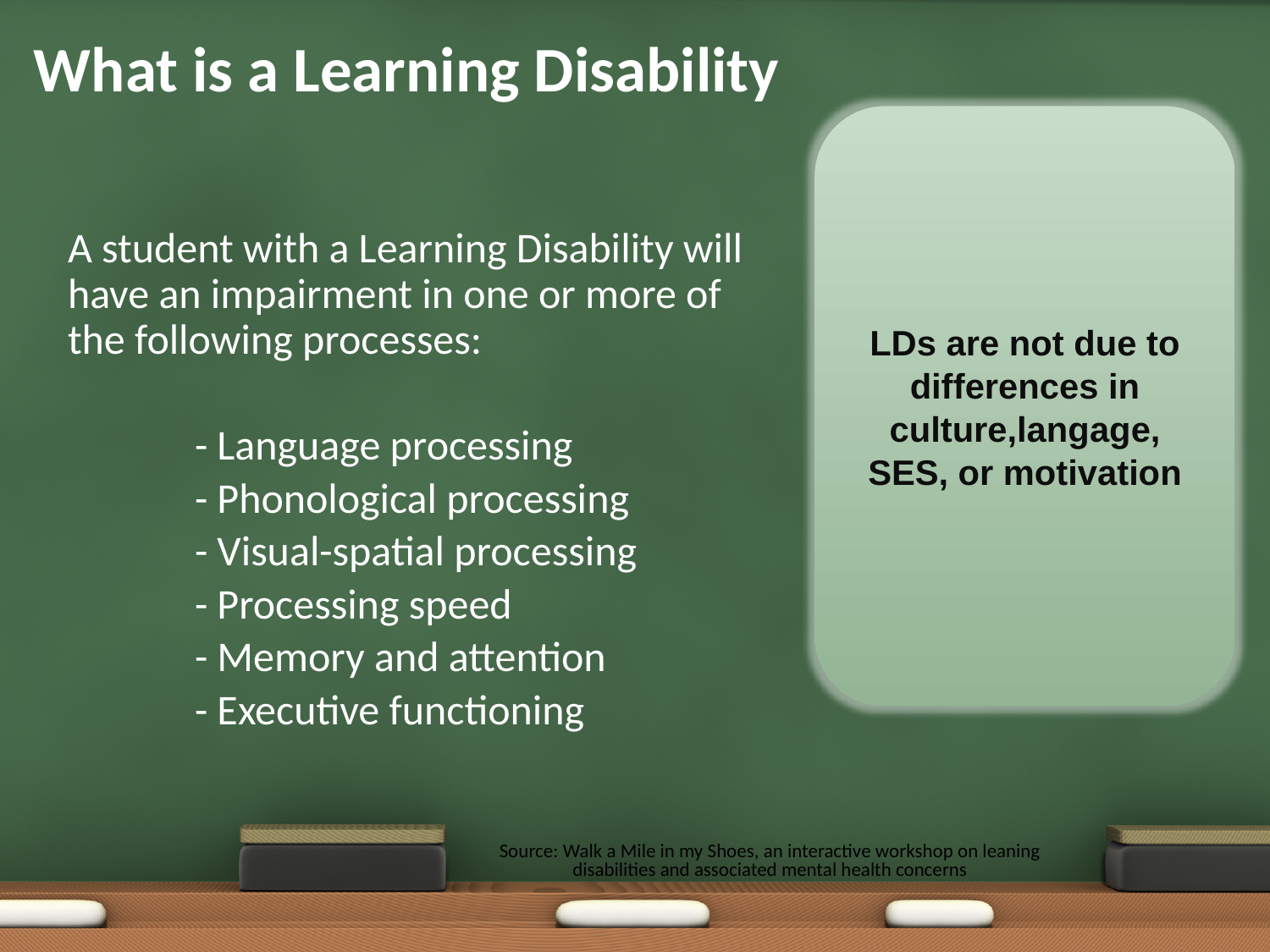

# What is a Learning Disability
LDs are not due to differences in culture,langage, SES, or motivation

A student with a Learning Disability will have an impairment in one or more of the following processes:

	- Language processing
	- Phonological processing
	- Visual-spatial processing
	- Processing speed
	- Memory and attention
	- Executive functioning
Source: Walk a Mile in my Shoes, an interactive workshop on leaning disabilities and associated mental health concerns